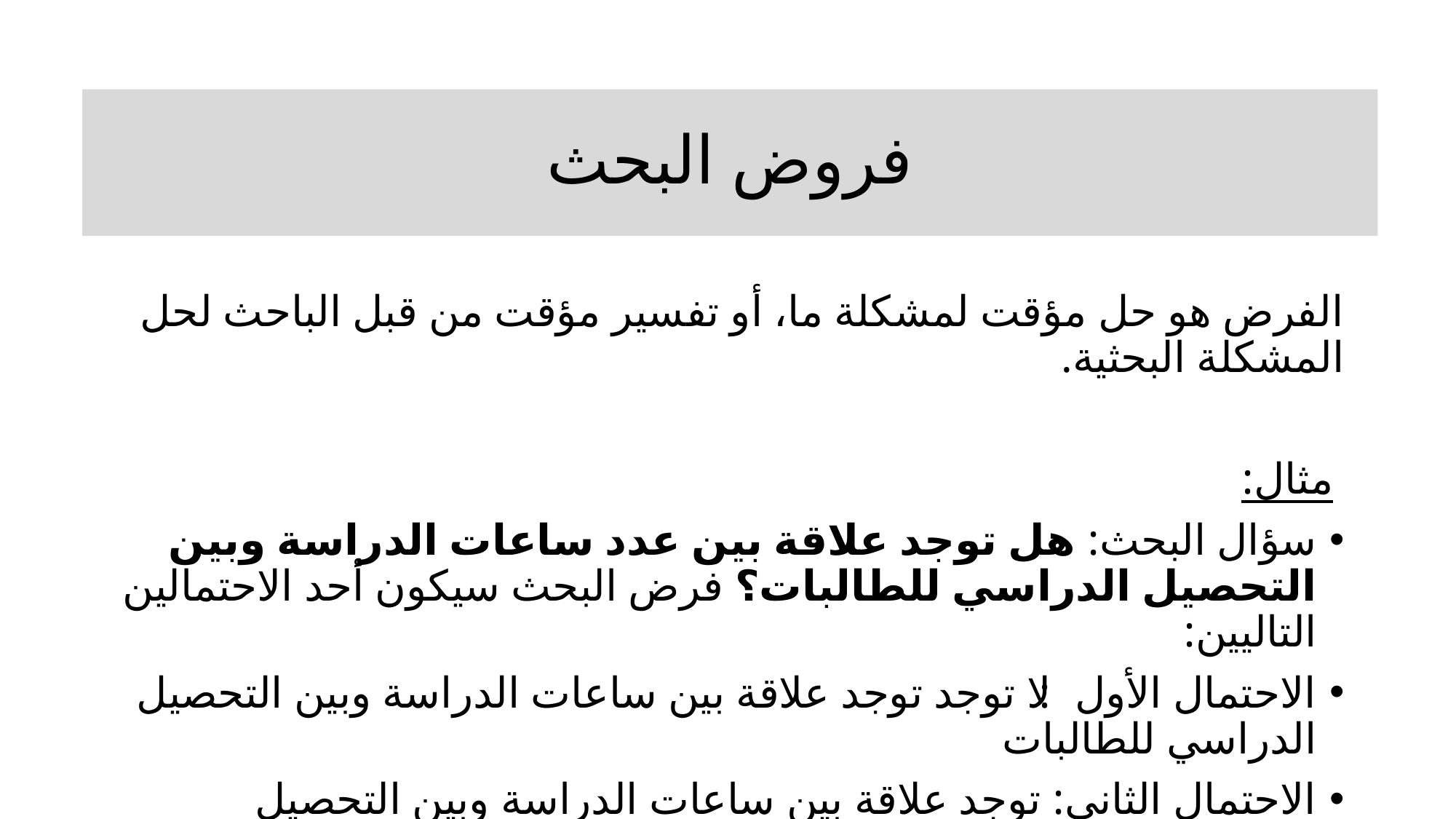

# فروض البحث

الفرض هو حل مؤقت لمشكلة ما، أو تفسير مؤقت من قبل الباحث لحل المشكلة البحثية.

 مثال:
سؤال البحث: هل توجد علاقة بين عدد ساعات الدراسة وبين التحصيل الدراسي للطالبات؟ فرض البحث سيكون أحد الاحتمالين التاليين:
الاحتمال الأول: لا توجد توجد علاقة بين ساعات الدراسة وبين التحصيل الدراسي للطالبات
الاحتمال الثاني: توجد علاقة بين ساعات الدراسة وبين التحصيل الدراسي للطالبات